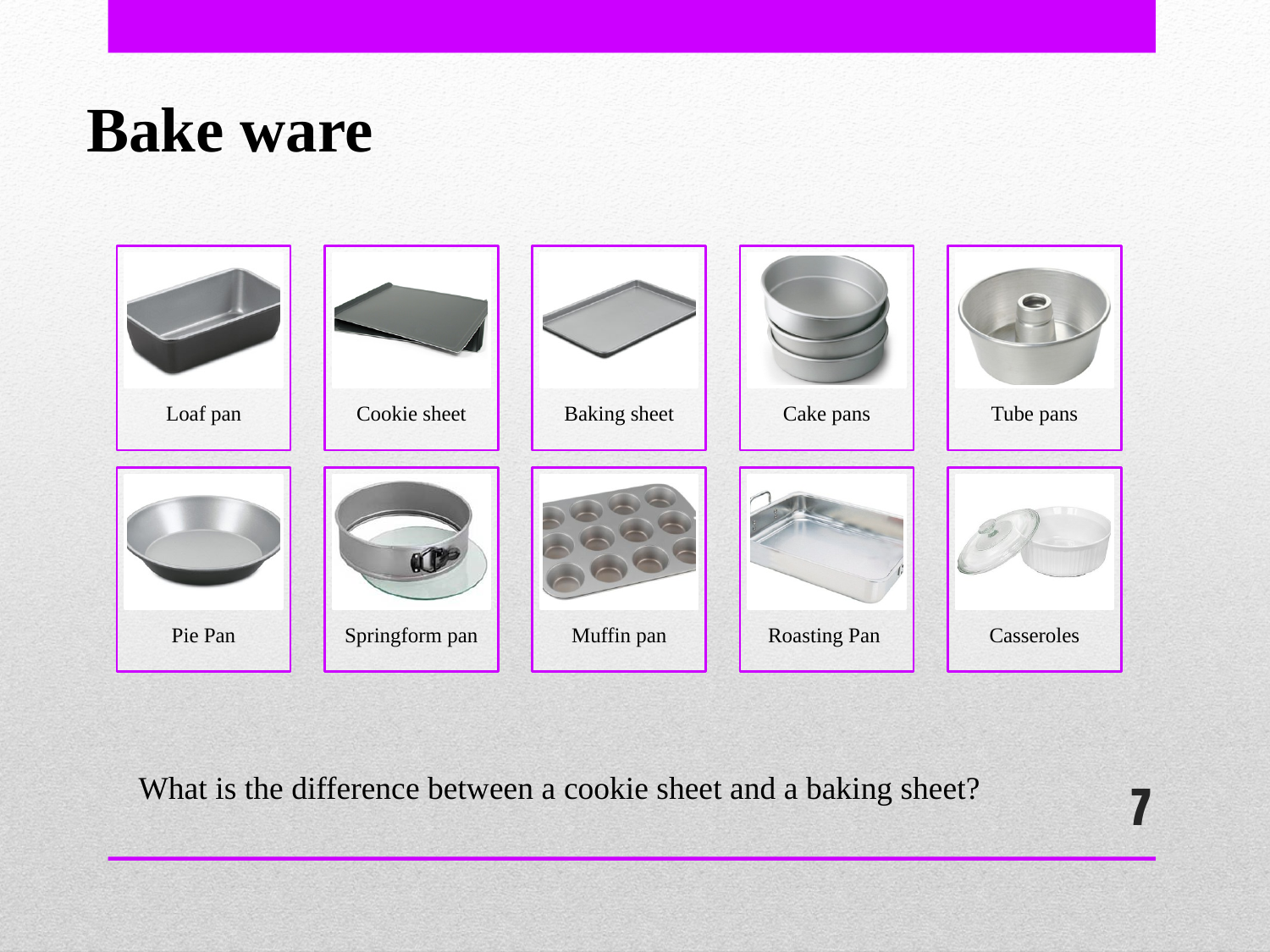

Bake ware
Loaf pan
Cookie sheet
Baking sheet
Cake pans
Tube pans
Pie Pan
Springform pan
Muffin pan
Roasting Pan
Casseroles
What is the difference between a cookie sheet and a baking sheet?
7